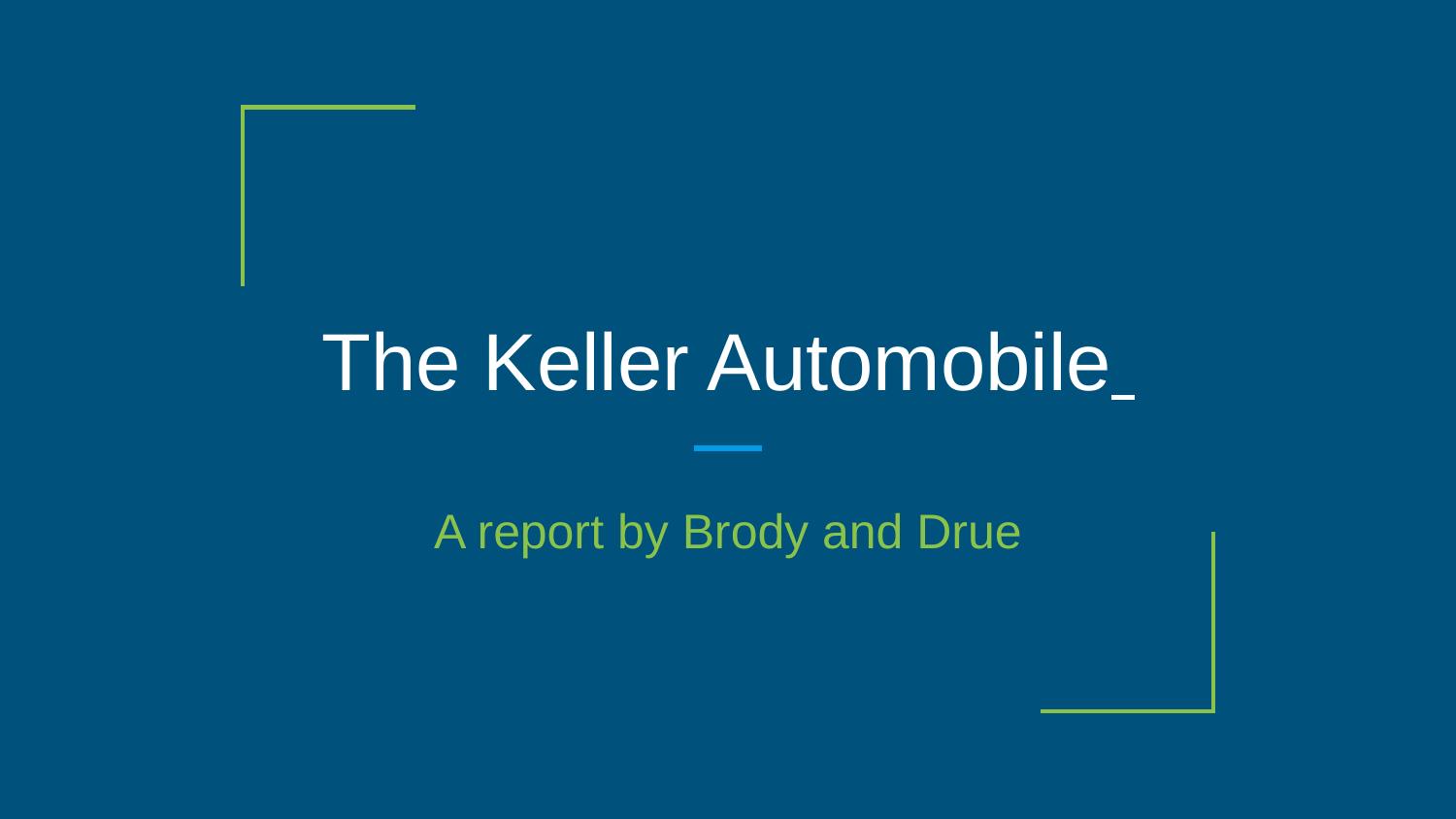

# The Keller Automobile
A report by Brody and Drue